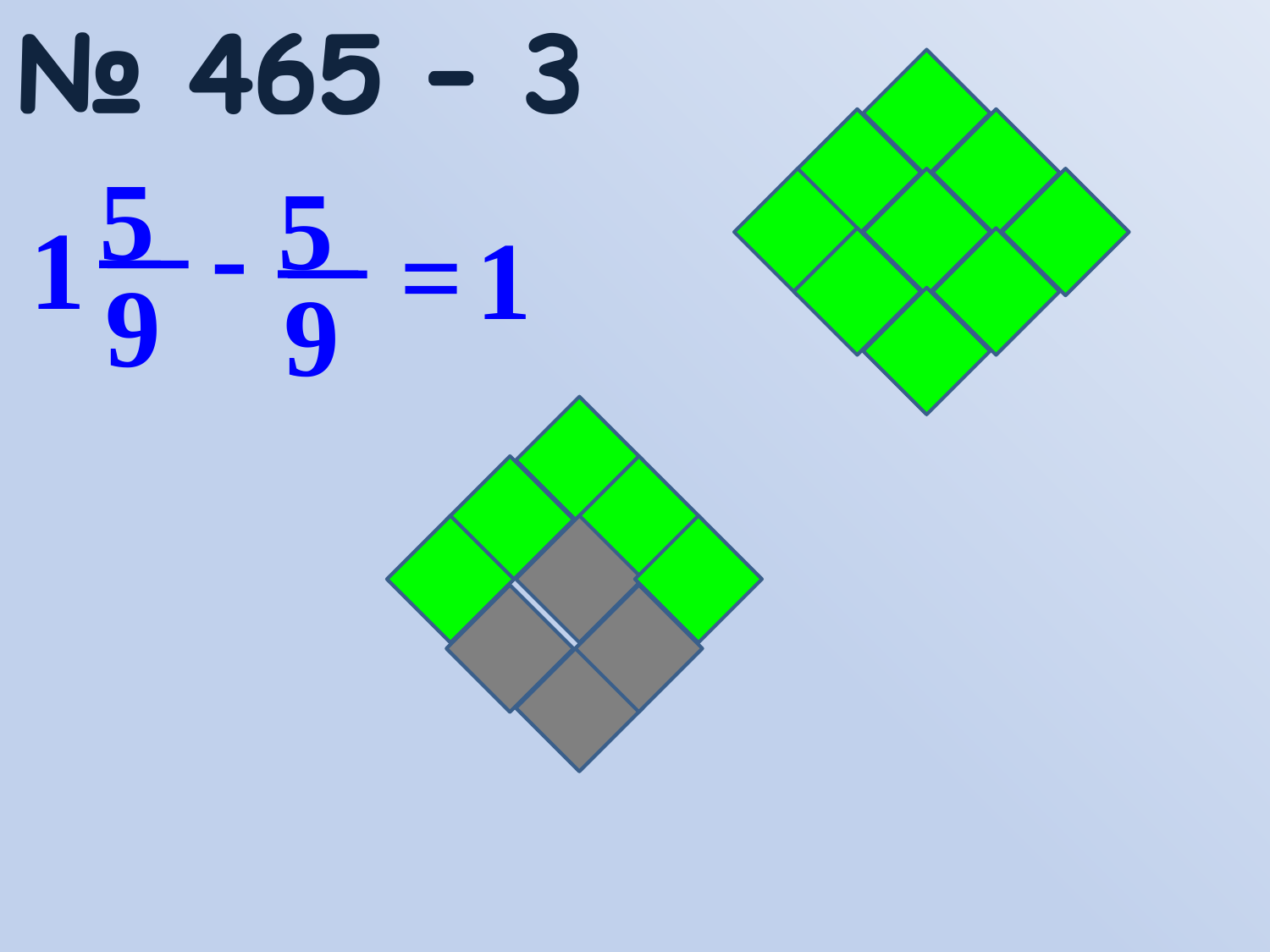

№ 465 – 3

5
9

5
9

-
=
1
1